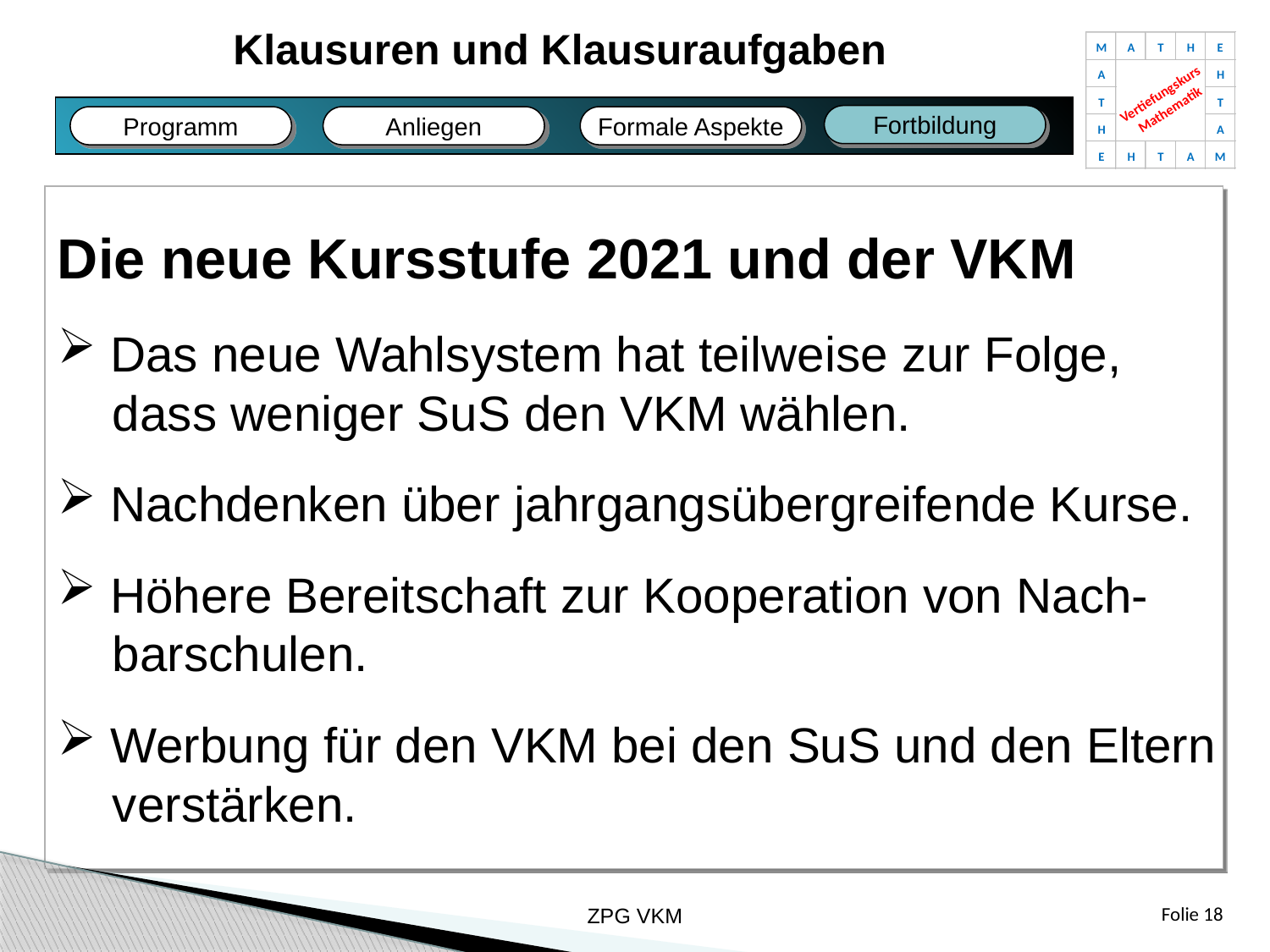

Klausuren und Klausuraufgaben

M
A
T
H
E

A
H
Vertiefungskurs
Mathematik

T
T

H
A

E
H
T
A
M

Fortbildung
Anliegen
Programm
Formale Aspekte
Fazit
Bildungsplan
Fachliches
Unterricht
Die neue Kursstufe 2021 und der VKM
 Das neue Wahlsystem hat teilweise zur Folge,
    dass weniger SuS den VKM wählen.
 Nachdenken über jahrgangsübergreifende Kurse.
 Höhere Bereitschaft zur Kooperation von Nach-
    barschulen.
 Werbung für den VKM bei den SuS und den Eltern
    verstärken.

ZPG VKM
Folie 18